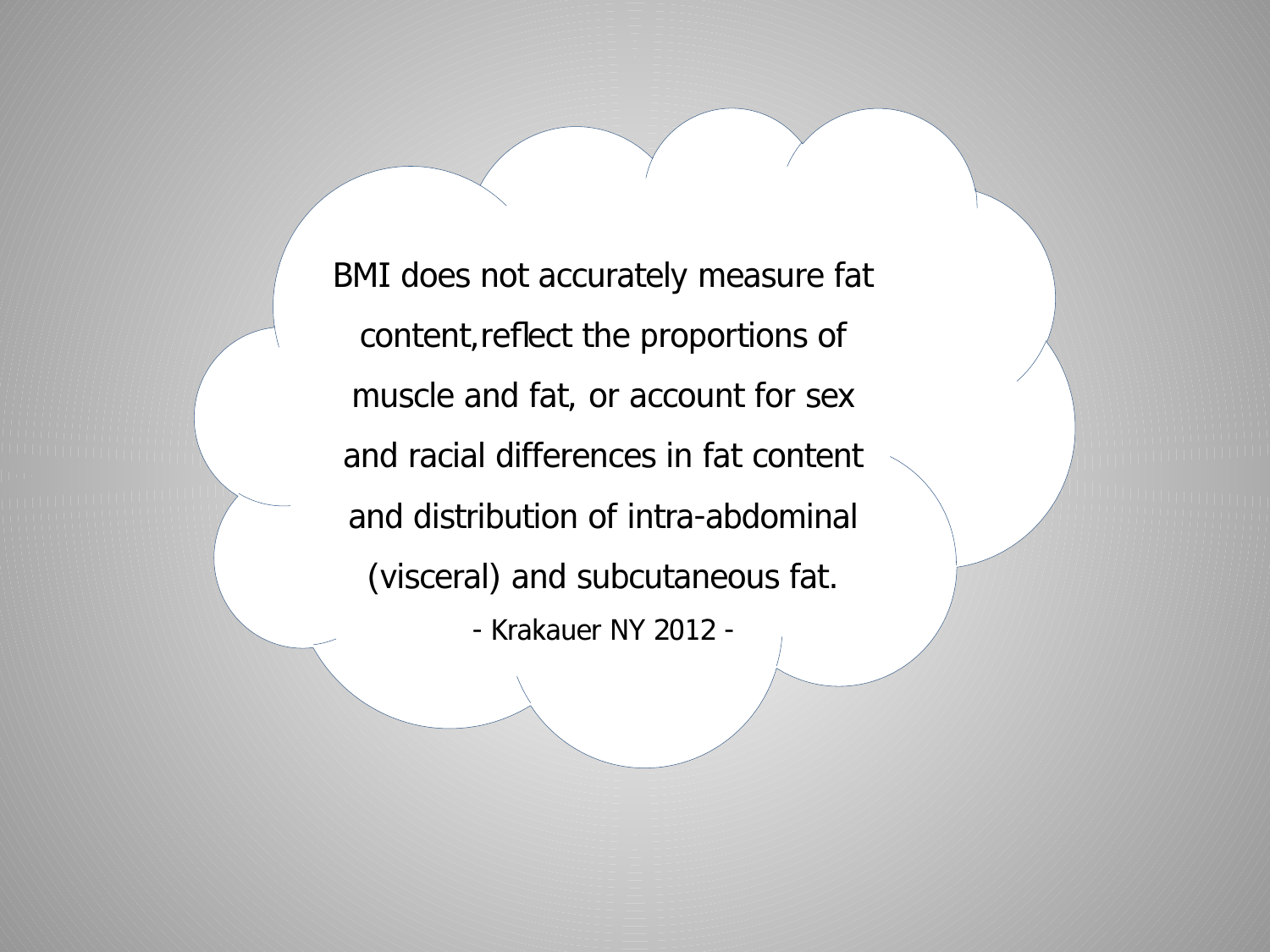

BMI does not accurately measure fat content,reflect the proportions of muscle and fat, or account for sex and racial differences in fat content and distribution of intra-abdominal (visceral) and subcutaneous fat.
- Krakauer NY 2012 -